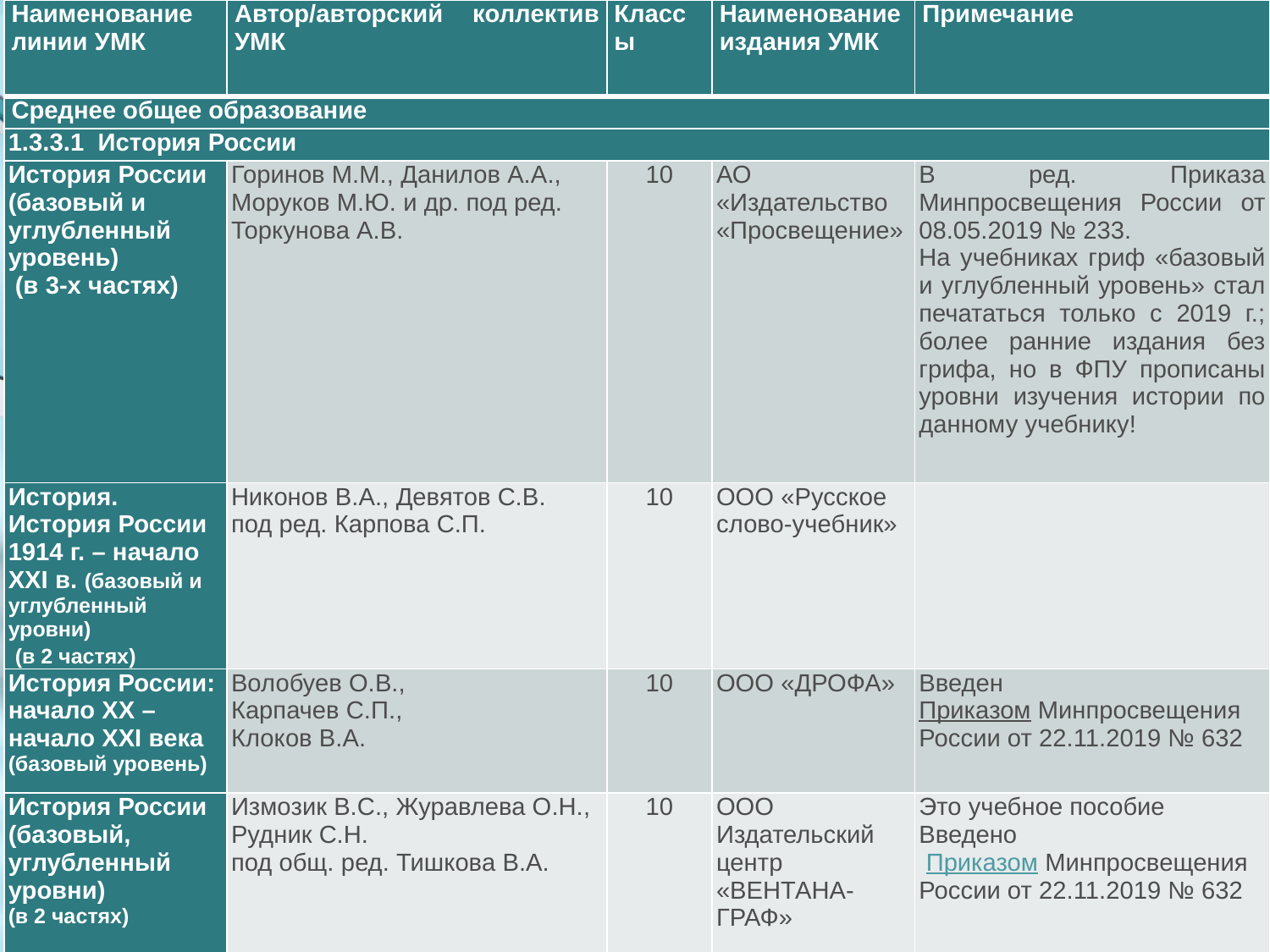

| Наименование линии УМК | Автор/авторский коллектив УМК | Классы | Наименование издания УМК | Примечание |
| --- | --- | --- | --- | --- |
| Среднее общее образование |  |  |  |  |
| 1.3.3.1 История России |  |  |  |  |
| История России (базовый и углубленный уровень) (в 3-х частях) | Горинов М.М., Данилов А.А., Моруков М.Ю. и др. под ред. Торкунова А.В. | 10 | АО «Издательство «Просвещение» | В ред. Приказа Минпросвещения России от 08.05.2019 № 233. На учебниках гриф «базовый и углубленный уровень» стал печататься только с 2019 г.; более ранние издания без грифа, но в ФПУ прописаны уровни изучения истории по данному учебнику! |
| История. История России 1914 г. – начало XXI в. (базовый и углубленный уровни) (в 2 частях) | Никонов В.А., Девятов С.В. под ред. Карпова С.П. | 10 | ООО «Русское слово-учебник» |  |
| История России: начало XX – начало XXI века (базовый уровень) | Волобуев О.В., Карпачев С.П., Клоков В.А. | 10 | ООО «ДРОФА» | Введен  Приказом Минпросвещения России от 22.11.2019 № 632 |
| История России (базовый, углубленный уровни) (в 2 частях) | Измозик В.С., Журавлева О.Н., Рудник С.Н. под общ. ред. Тишкова В.А. | 10 | ООО Издательский центр «ВЕНТАНА-ГРАФ» | Это учебное пособие Введено  Приказом Минпросвещения России от 22.11.2019 № 632 |
#